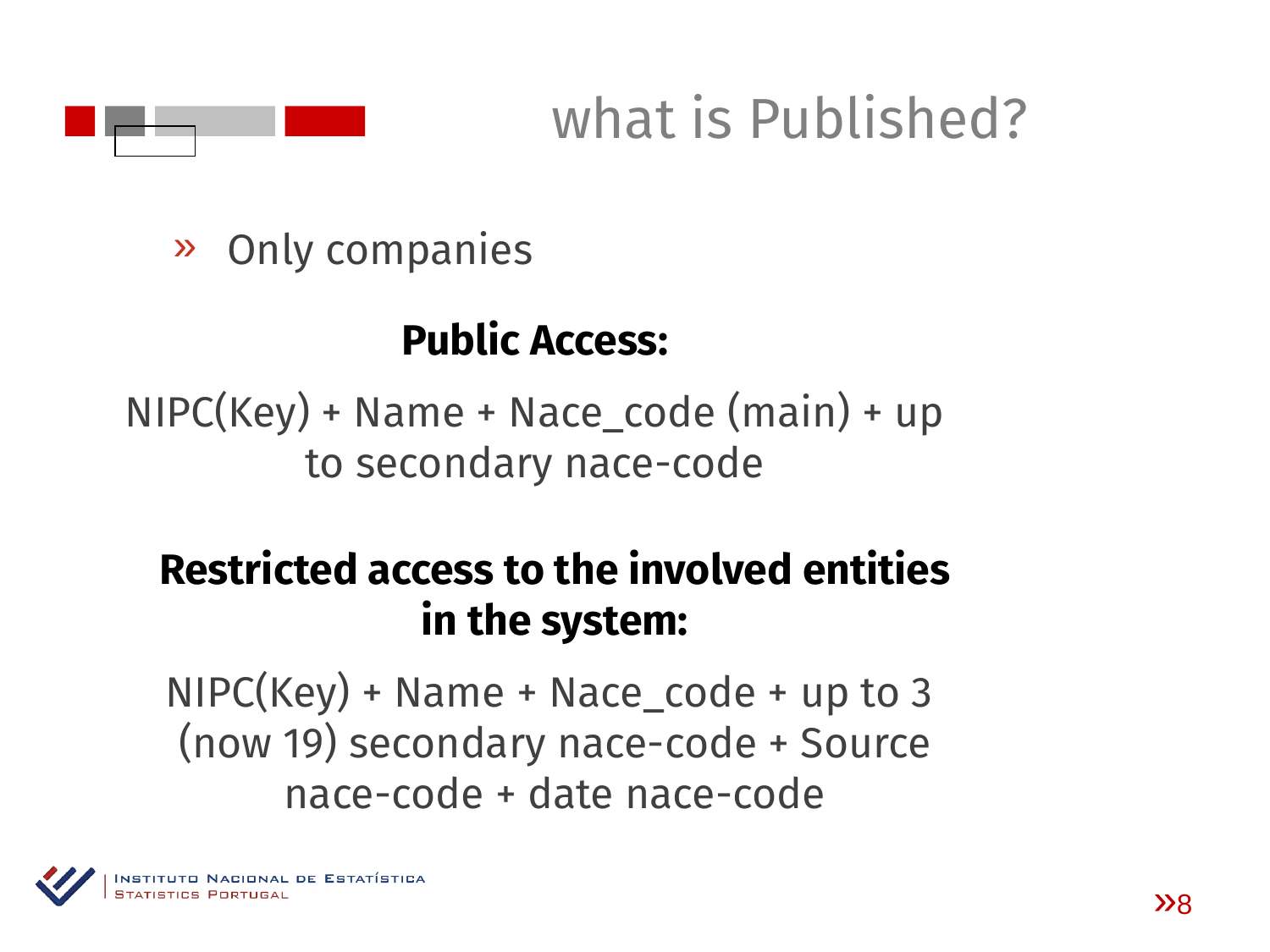

what is Published?
Only companies
«
Public Access:
NIPC(Key) + Name + Nace_code (main) + up to secondary nace-code
Restricted access to the involved entities in the system:
NIPC(Key) + Name + Nace_code + up to 3  (now 19) secondary nace-code + Source nace-code + date nace-code